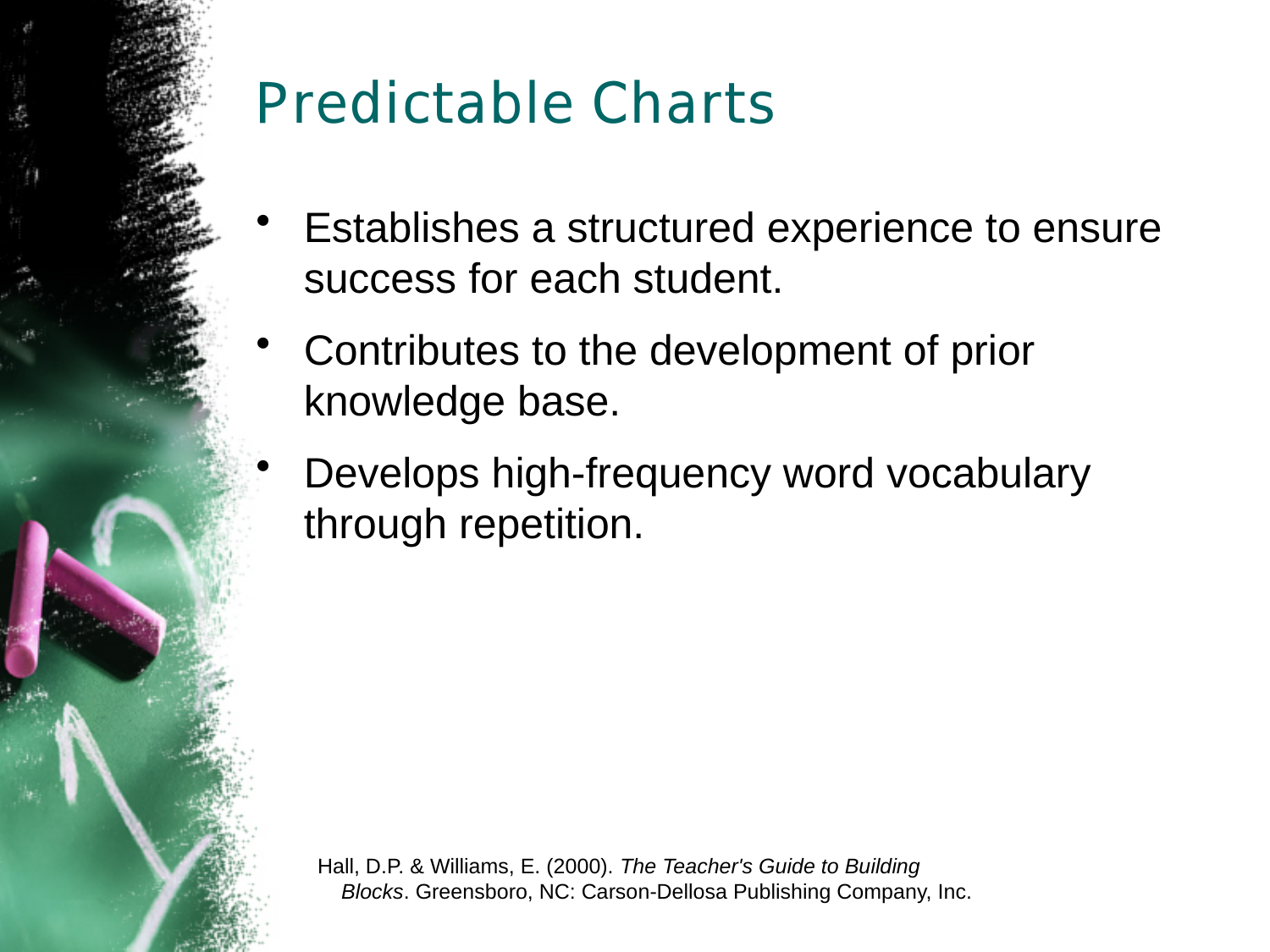

# Predictable Charts
Establishes a structured experience to ensure success for each student.
Contributes to the development of prior knowledge base.
Develops high-frequency word vocabulary through repetition.
Hall, D.P. & Williams, E. (2000). The Teacher's Guide to Building
    Blocks. Greensboro, NC: Carson-Dellosa Publishing Company, Inc.